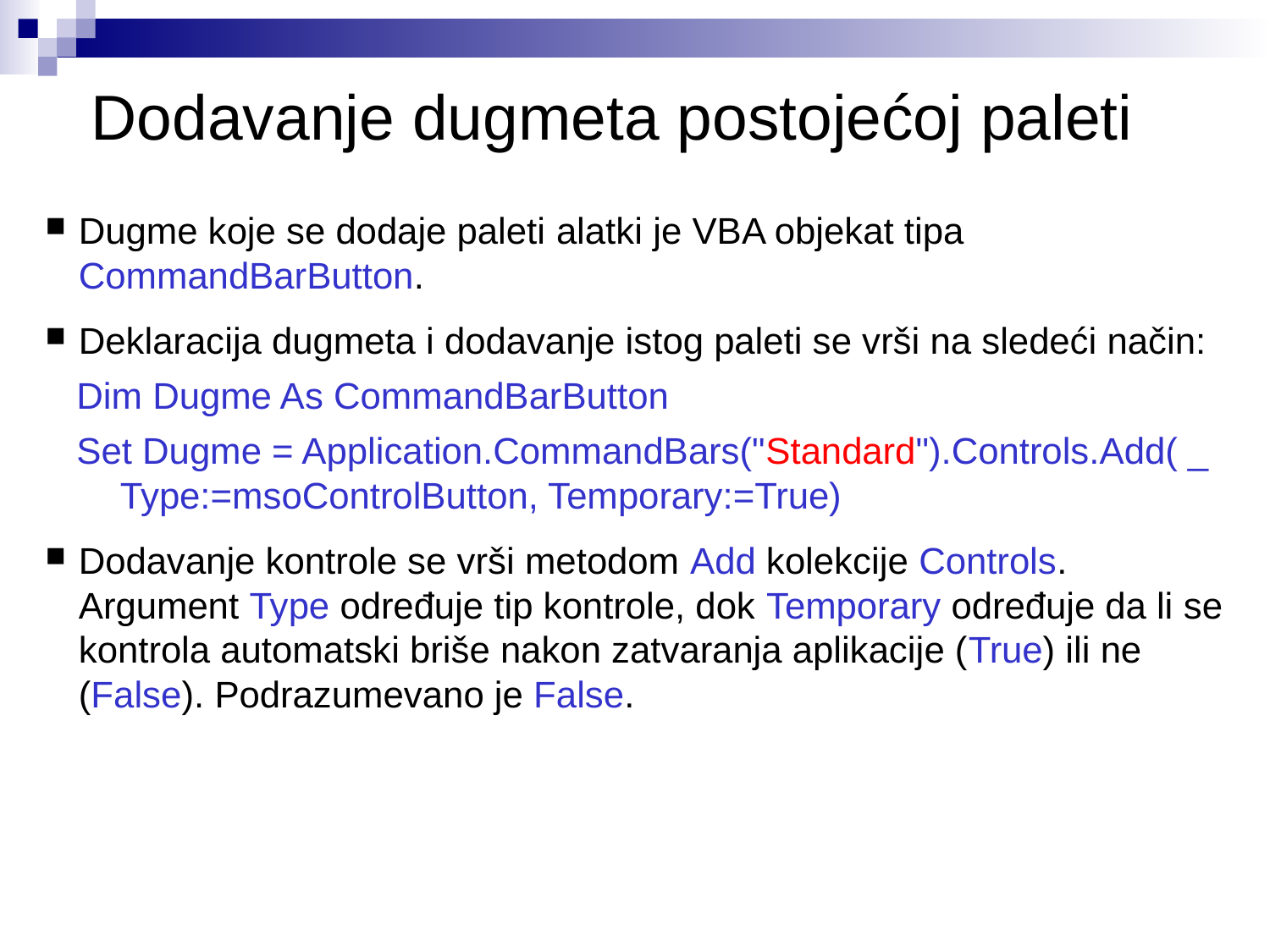

# Dodavanje dugmeta postojećoj paleti
Dugme koje se dodaje paleti alatki je VBA objekat tipa CommandBarButton.
Deklaracija dugmeta i dodavanje istog paleti se vrši na sledeći način:
   Dim Dugme As CommandBarButton
   Set Dugme = Application.CommandBars("Standard").Controls.Add( _
	    Type:=msoControlButton, Temporary:=True)
Dodavanje kontrole se vrši metodom Add kolekcije Controls. Argument Type određuje tip kontrole, dok Temporary određuje da li se kontrola automatski briše nakon zatvaranja aplikacije (True) ili ne (False). Podrazumevano je False.